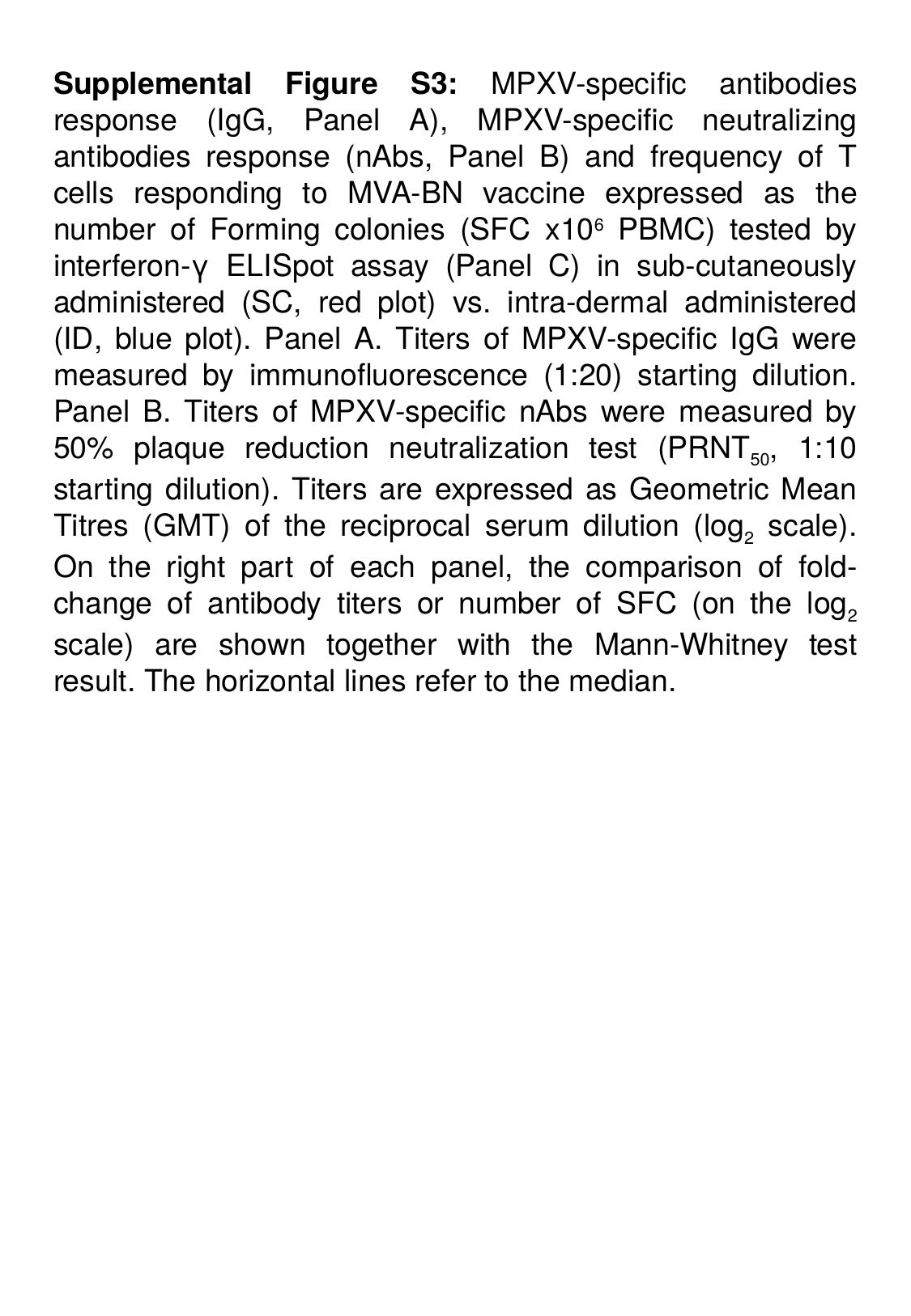

Supplemental Figure S3: MPXV-specific antibodies response (IgG, Panel A), MPXV-specific neutralizing antibodies response (nAbs, Panel B) and frequency of T cells responding to MVA-BN vaccine expressed as the number of Forming colonies (SFC x106 PBMC) tested by interferon-γ ELISpot assay (Panel C) in sub-cutaneously administered (SC, red plot) vs. intra-dermal administered (ID, blue plot). Panel A. Titers of MPXV-specific IgG were measured by immunofluorescence (1:20) starting dilution. Panel B. Titers of MPXV-specific nAbs were measured by 50% plaque reduction neutralization test (PRNT50, 1:10 starting dilution). Titers are expressed as Geometric Mean Titres (GMT) of the reciprocal serum dilution (log2 scale). On the right part of each panel, the comparison of fold-change of antibody titers or number of SFC (on the log2 scale) are shown together with the Mann-Whitney test result. The horizontal lines refer to the median.